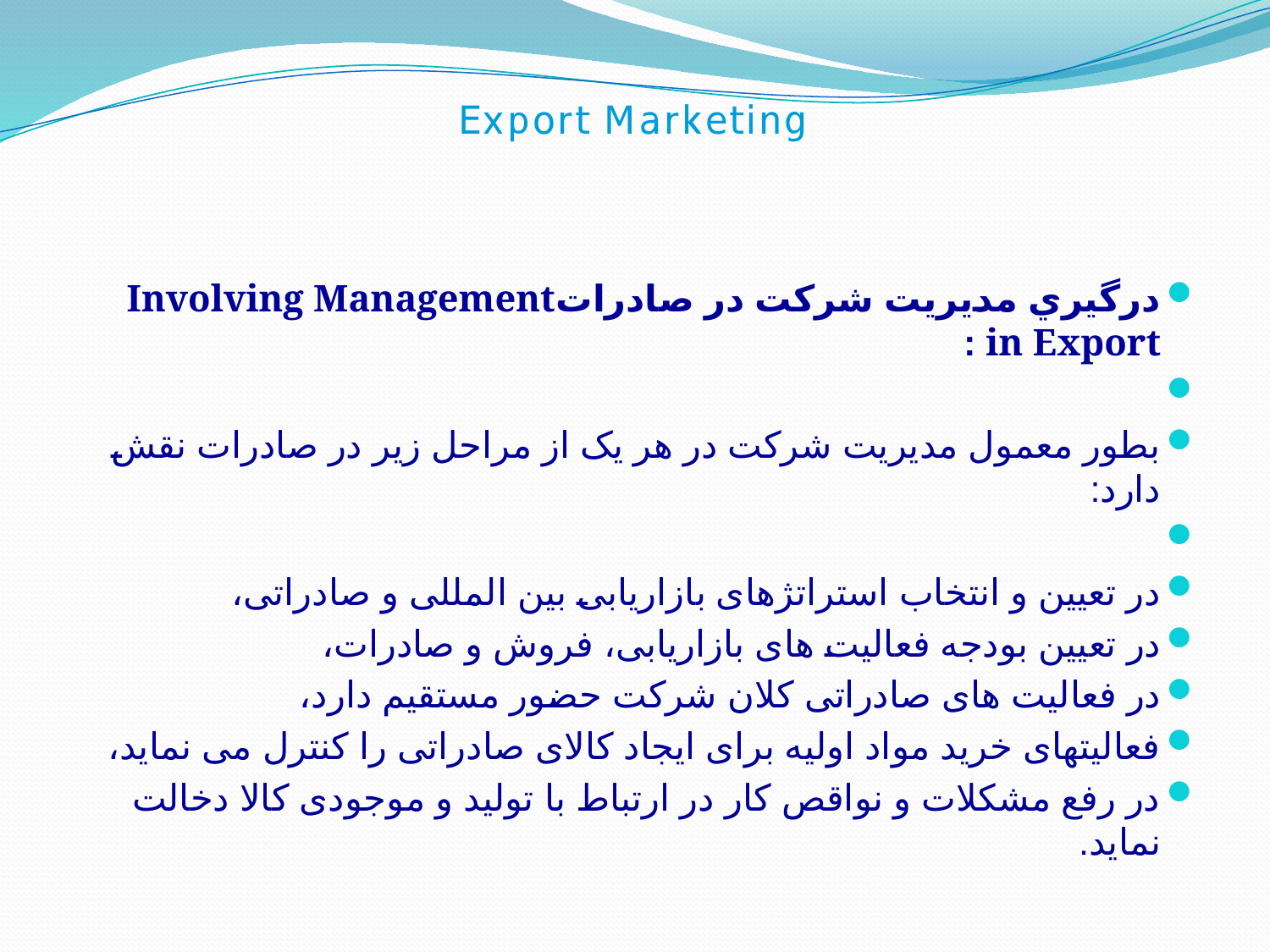

Export Marketing
درگيري مديريت شرکت در صادراتInvolving Management in Export :

بطور معمول مدیریت شرکت در هر یک از مراحل زیر در صادرات نقش دارد:

در تعیین و انتخاب استراتژهای بازاریابی بین المللی و صادراتی،
در تعیین بودجه فعالیت های بازاریابی، فروش و صادرات،
در فعالیت های صادراتی کلان شرکت حضور مستقیم دارد،
فعالیتهای خرید مواد اولیه برای ایجاد کالای صادراتی را کنترل می نماید،
در رفع مشکلات و نواقص کار در ارتباط با تولید و موجودی کالا دخالت نماید.